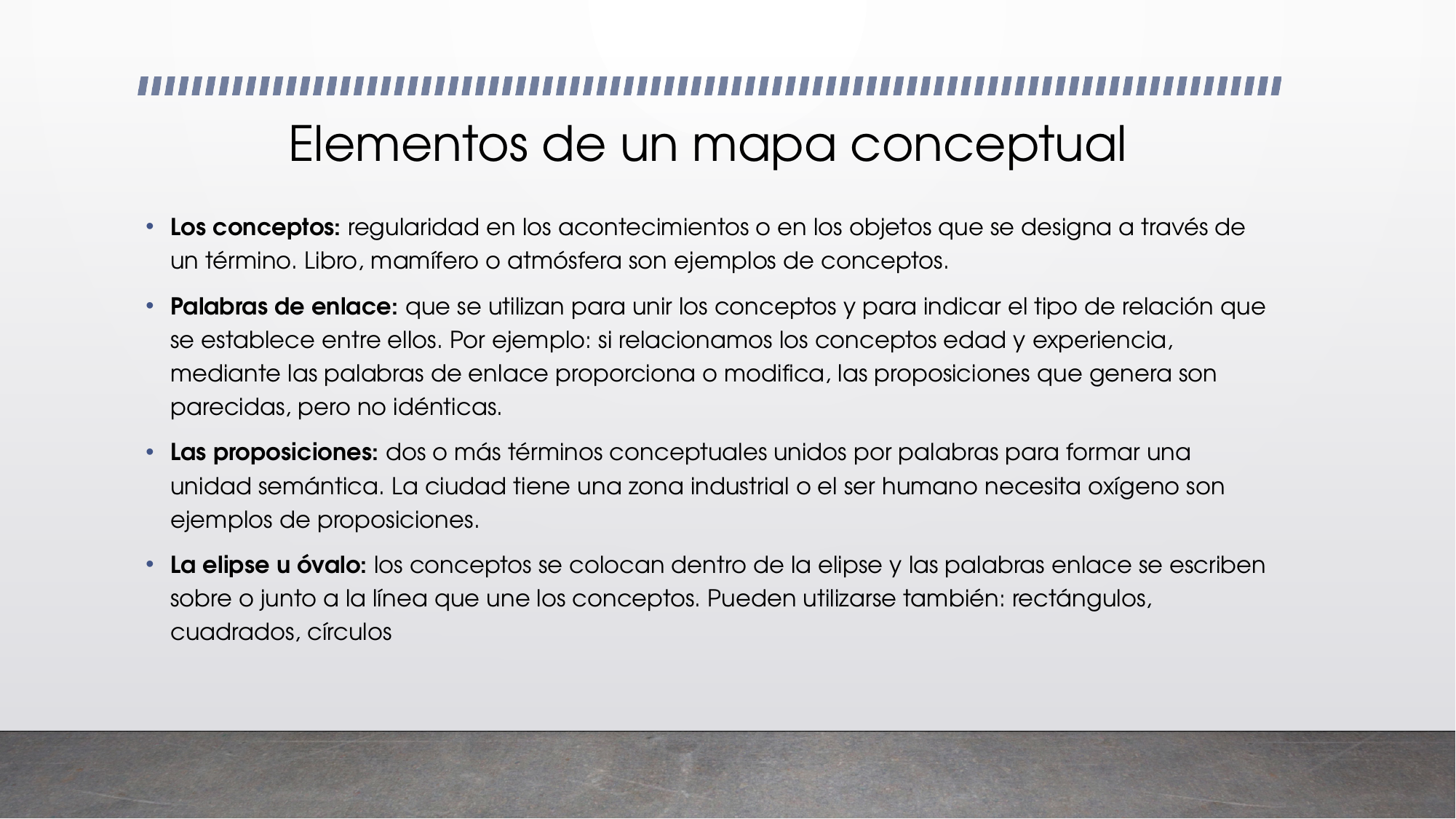

# Elementos de un mapa conceptual
Los conceptos: regularidad en los acontecimientos o en los objetos que se designa a través de un término. Libro, mamífero o atmósfera son ejemplos de conceptos.
Palabras de enlace: que se utilizan para unir los conceptos y para indicar el tipo de relación que se establece entre ellos. Por ejemplo: si relacionamos los conceptos edad y experiencia, mediante las palabras de enlace proporciona o modifica, las proposiciones que genera son parecidas, pero no idénticas.
Las proposiciones: dos o más términos conceptuales unidos por palabras para formar una unidad semántica. La ciudad tiene una zona industrial o el ser humano necesita oxígeno son ejemplos de proposiciones.
La elipse u óvalo: los conceptos se colocan dentro de la elipse y las palabras enlace se escriben sobre o junto a la línea que une los conceptos. Pueden utilizarse también: rectángulos, cuadrados, círculos